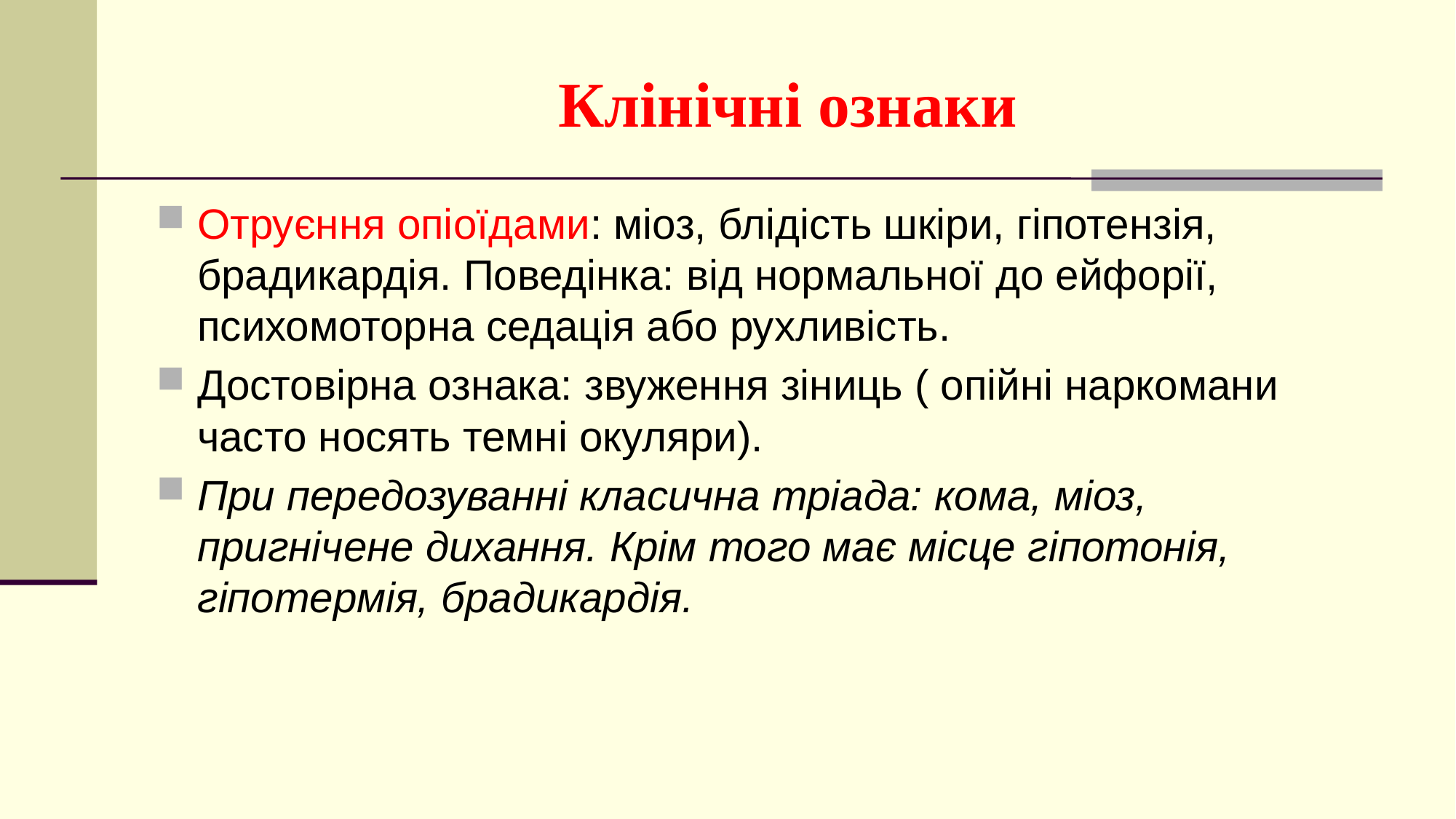

# Клінічні ознаки
Отруєння опіоїдами: міоз, блідість шкіри, гіпотензія, брадикардія. Поведінка: від нормальної до ейфорії, психомоторна седація або рухливість.
Достовірна ознака: звуження зіниць ( опійні наркомани часто носять темні окуляри).
При передозуванні класична тріада: кома, міоз, пригнічене дихання. Крім того має місце гіпотонія, гіпотермія, брадикардія.